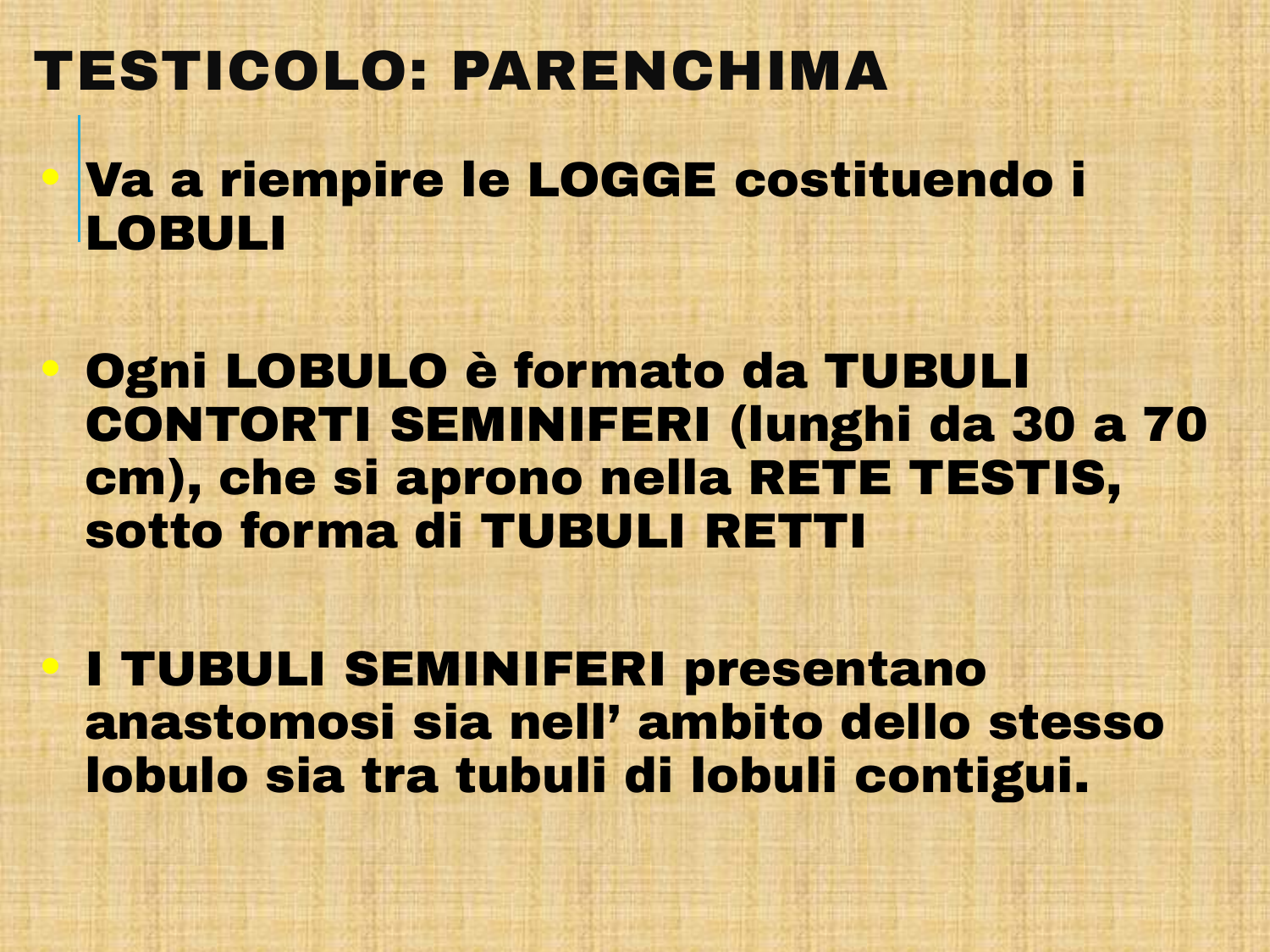

# TESTICOLO: PARENCHIMA
Va a riempire le LOGGE costituendo i LOBULI

Ogni LOBULO è formato da TUBULI CONTORTI SEMINIFERI (lunghi da 30 a 70 cm), che si aprono nella RETE TESTIS, sotto forma di TUBULI RETTI

I TUBULI SEMINIFERI presentano anastomosi sia nell’ ambito dello stesso lobulo sia tra tubuli di lobuli contigui.